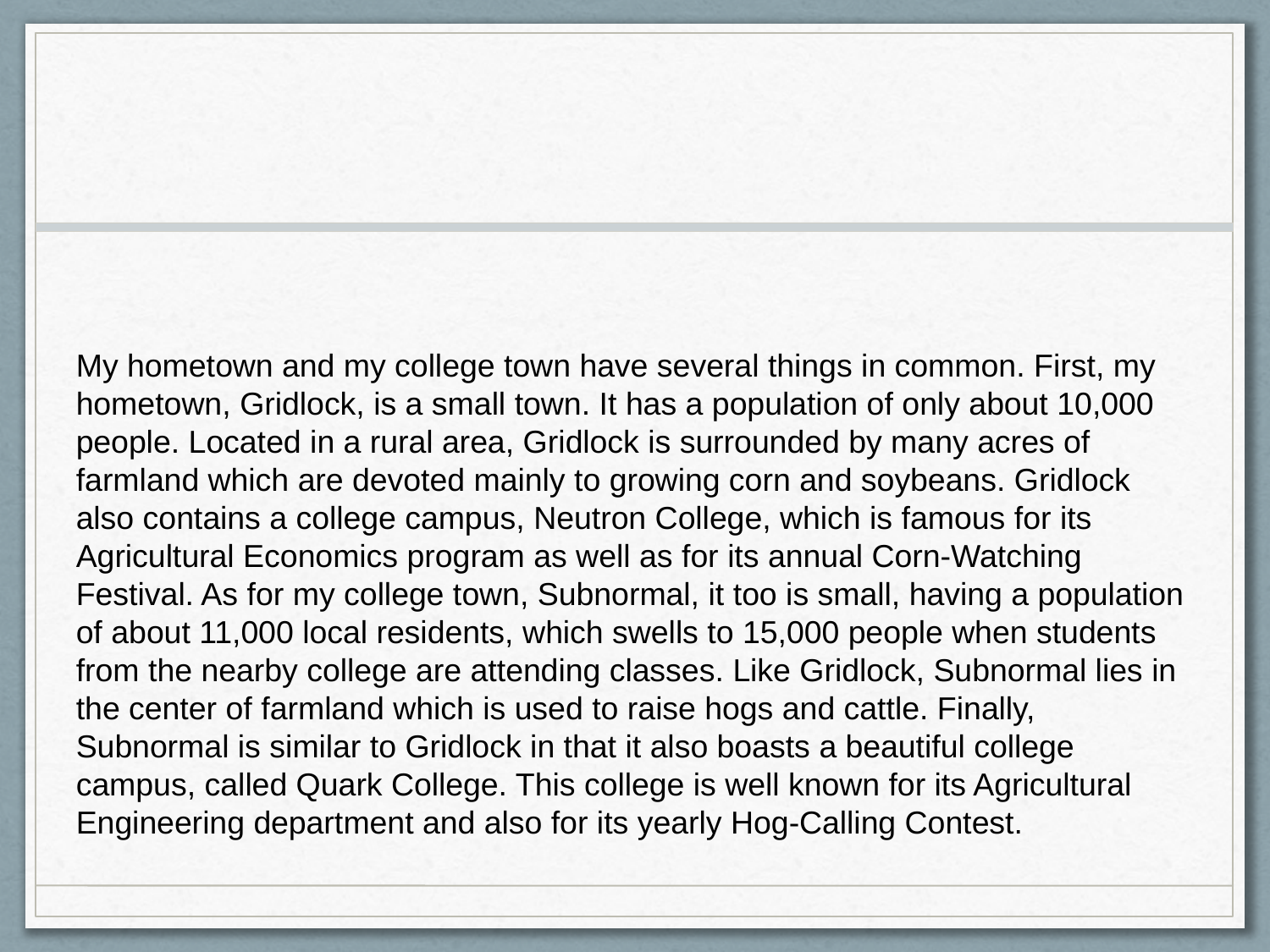

#

My hometown and my college town have several things in common. First, my hometown, Gridlock, is a small town. It has a population of only about 10,000 people. Located in a rural area, Gridlock is surrounded by many acres of farmland which are devoted mainly to growing corn and soybeans. Gridlock also contains a college campus, Neutron College, which is famous for its Agricultural Economics program as well as for its annual Corn-Watching Festival. As for my college town, Subnormal, it too is small, having a population of about 11,000 local residents, which swells to 15,000 people when students from the nearby college are attending classes. Like Gridlock, Subnormal lies in the center of farmland which is used to raise hogs and cattle. Finally, Subnormal is similar to Gridlock in that it also boasts a beautiful college campus, called Quark College. This college is well known for its Agricultural Engineering department and also for its yearly Hog-Calling Contest.